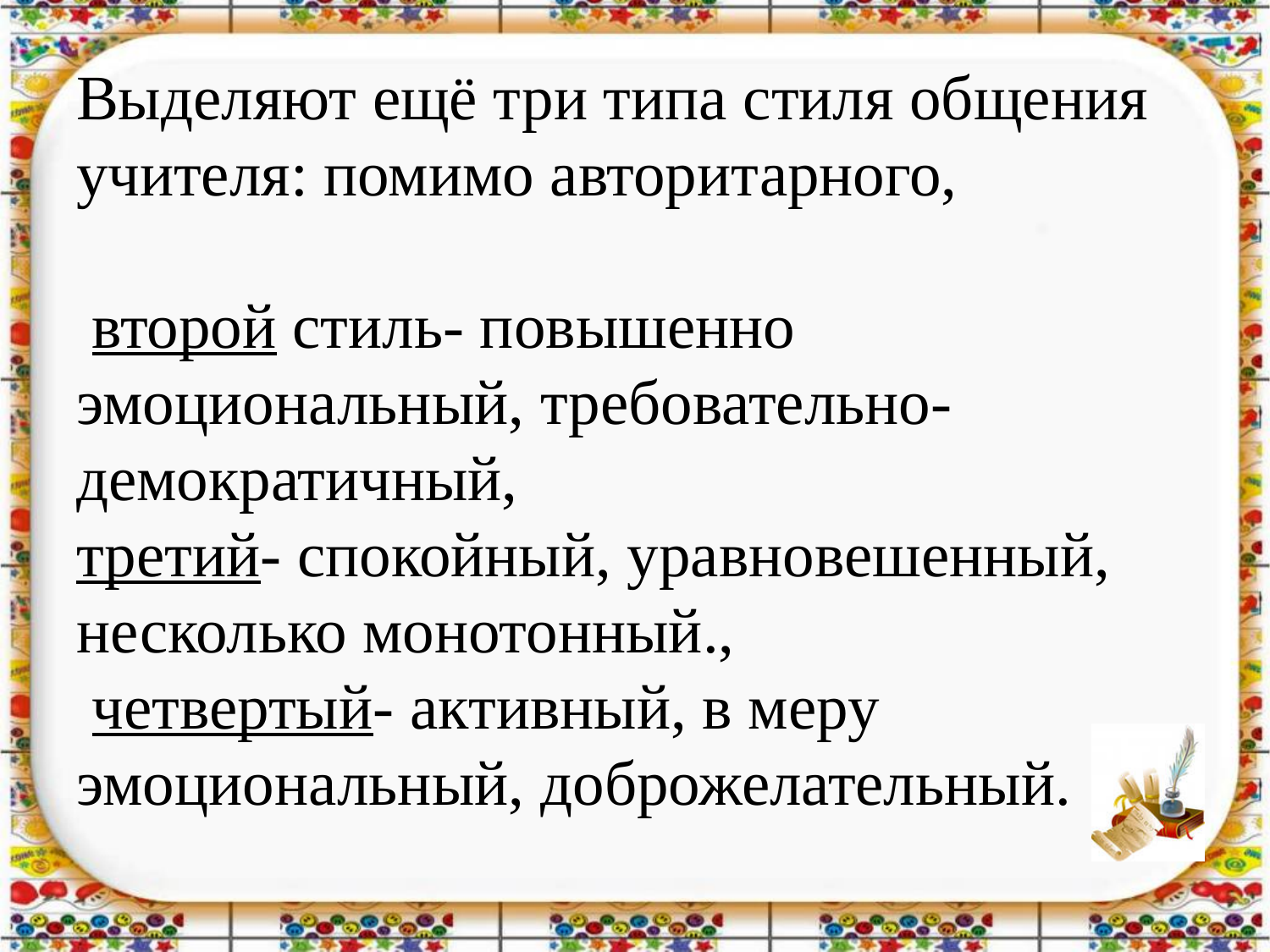

# Выделяют ещё три типа стиля общения учителя: помимо авторитарного, второй стиль- повышенно эмоциональный, требовательно-демократичный, третий- спокойный, уравновешенный, несколько монотонный., четвертый- активный, в меру эмоциональный, доброжелательный.